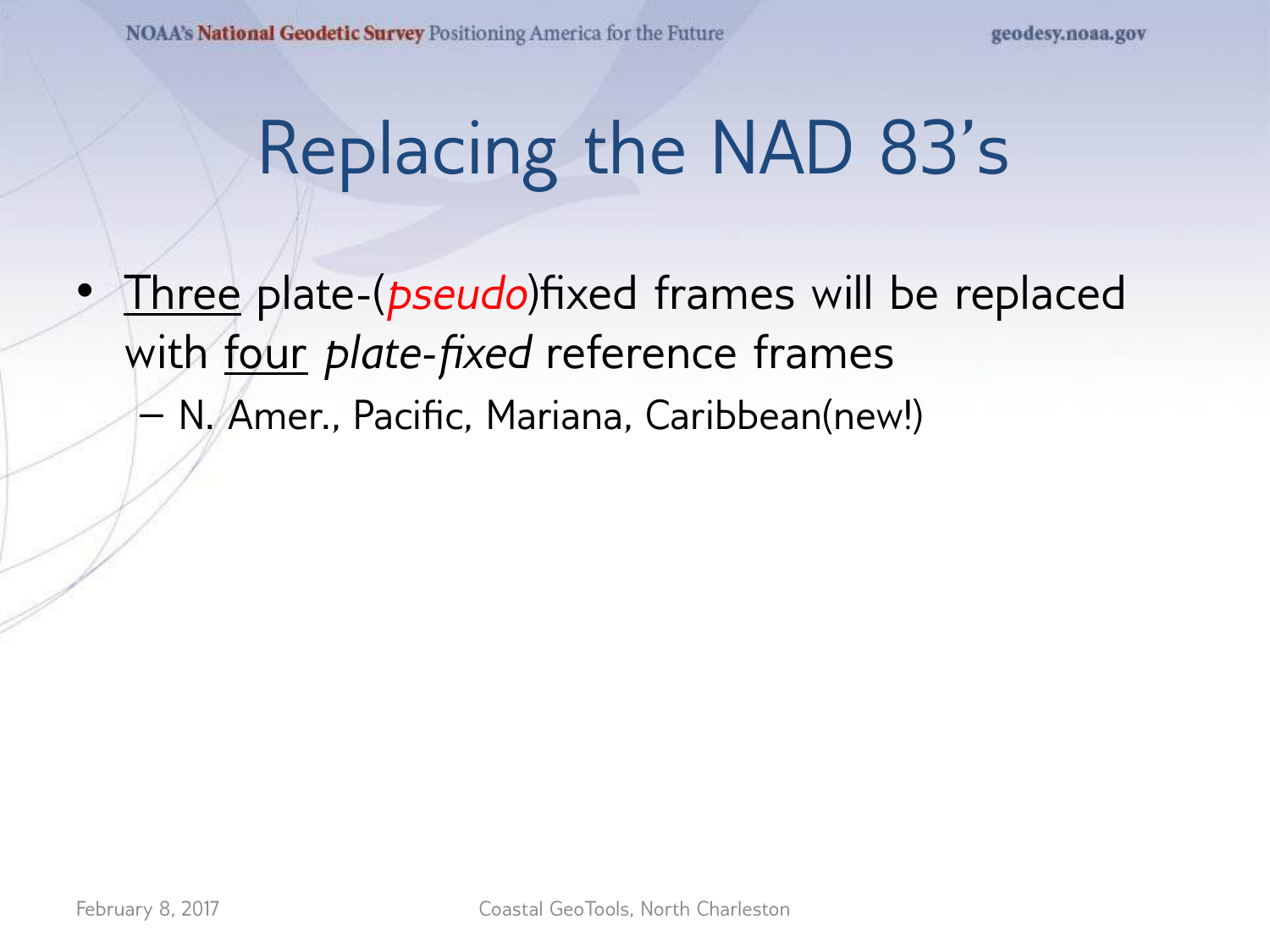

# Replacing the NAD 83’s
Three plate-(pseudo)fixed frames will be replaced with four plate-fixed reference frames
N. Amer., Pacific, Mariana, Caribbean(new!)
February 8, 2017
Coastal GeoTools, North Charleston